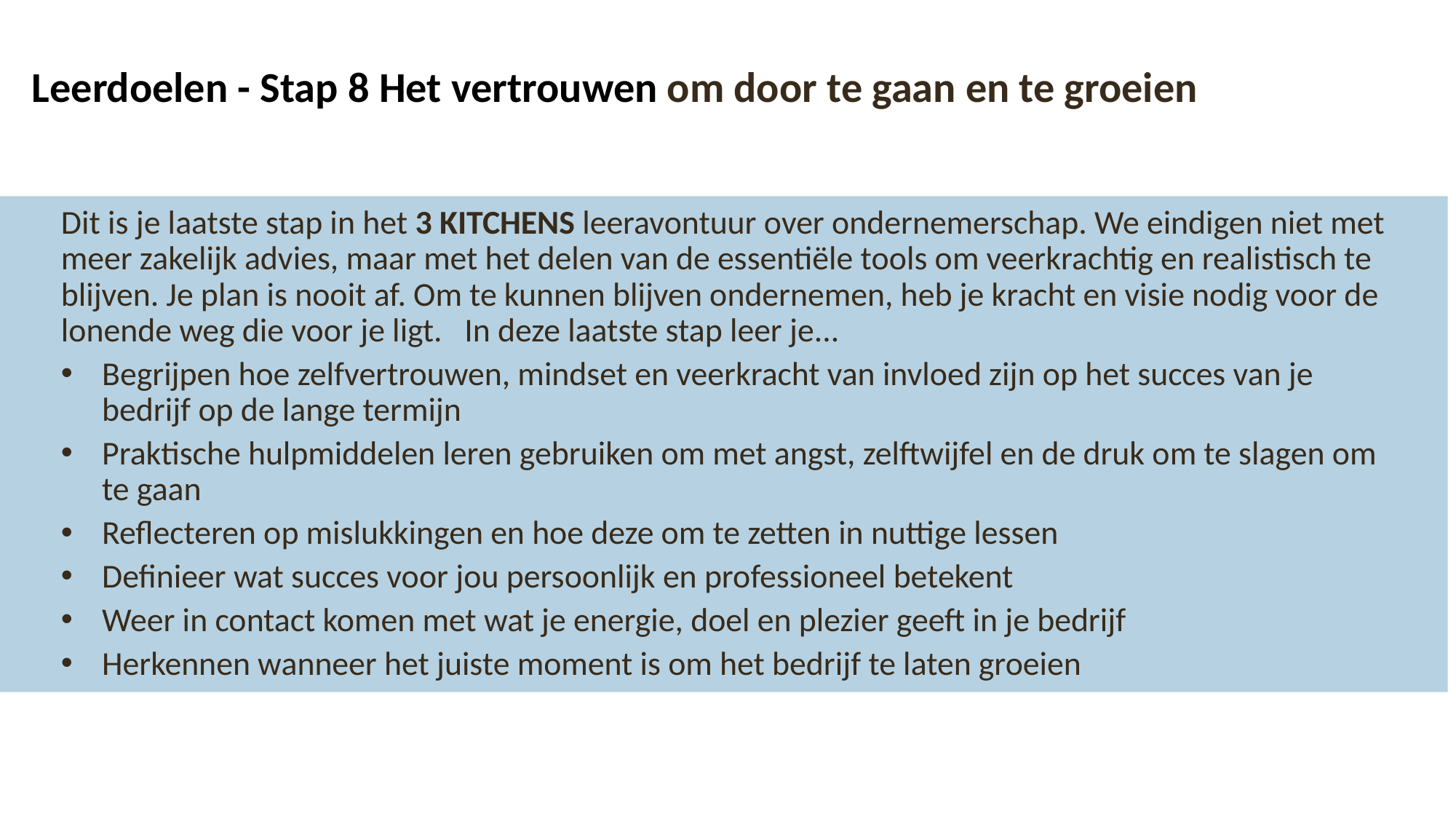

Leerdoelen - Stap 8 Het vertrouwen om door te gaan en te groeien

Dit is je laatste stap in het 3 KITCHENS leeravontuur over ondernemerschap. We eindigen niet met meer zakelijk advies, maar met het delen van de essentiële tools om veerkrachtig en realistisch te blijven. Je plan is nooit af. Om te kunnen blijven ondernemen, heb je kracht en visie nodig voor de lonende weg die voor je ligt.   In deze laatste stap leer je...
Begrijpen hoe zelfvertrouwen, mindset en veerkracht van invloed zijn op het succes van je bedrijf op de lange termijn
Praktische hulpmiddelen leren gebruiken om met angst, zelftwijfel en de druk om te slagen om te gaan
Reflecteren op mislukkingen en hoe deze om te zetten in nuttige lessen
Definieer wat succes voor jou persoonlijk en professioneel betekent
Weer in contact komen met wat je energie, doel en plezier geeft in je bedrijf
Herkennen wanneer het juiste moment is om het bedrijf te laten groeien